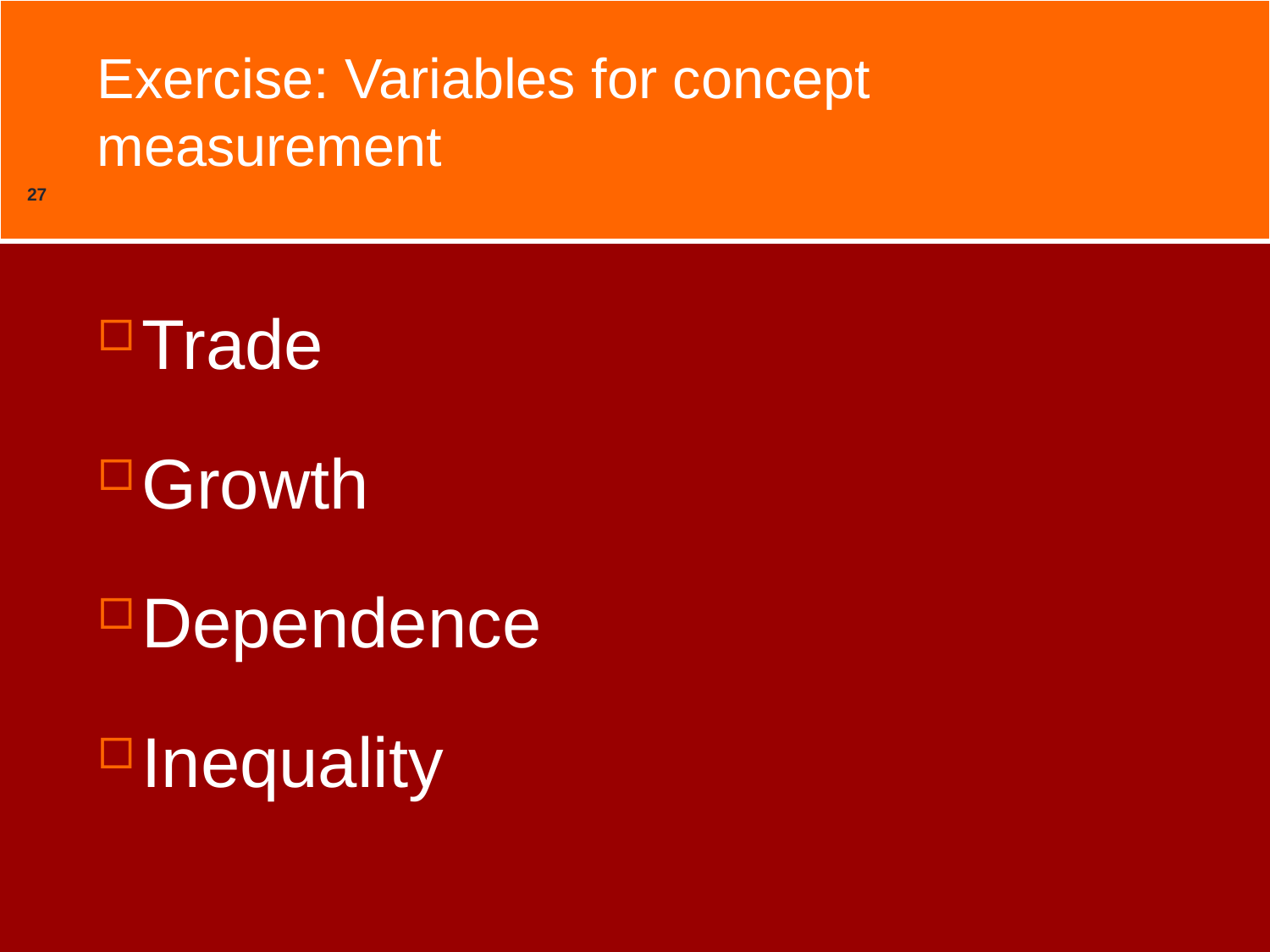

|  |
| --- |
# Exercise: Variables for concept measurement
27

Trade
Growth
Dependence
Inequality